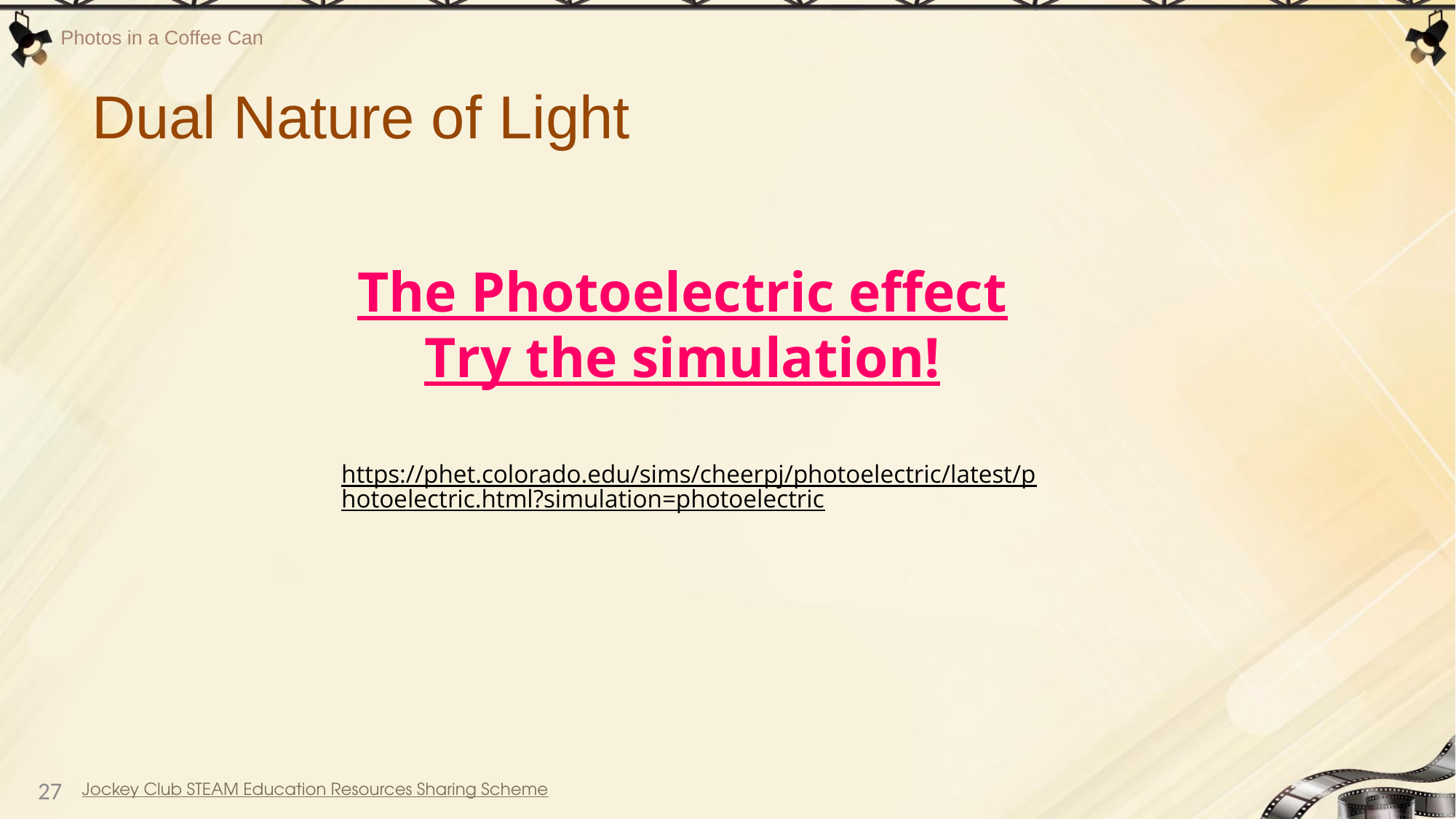

# Dual Nature of Light
The Photoelectric effect
Try the simulation!
https://phet.colorado.edu/sims/cheerpj/photoelectric/latest/photoelectric.html?simulation=photoelectric
27